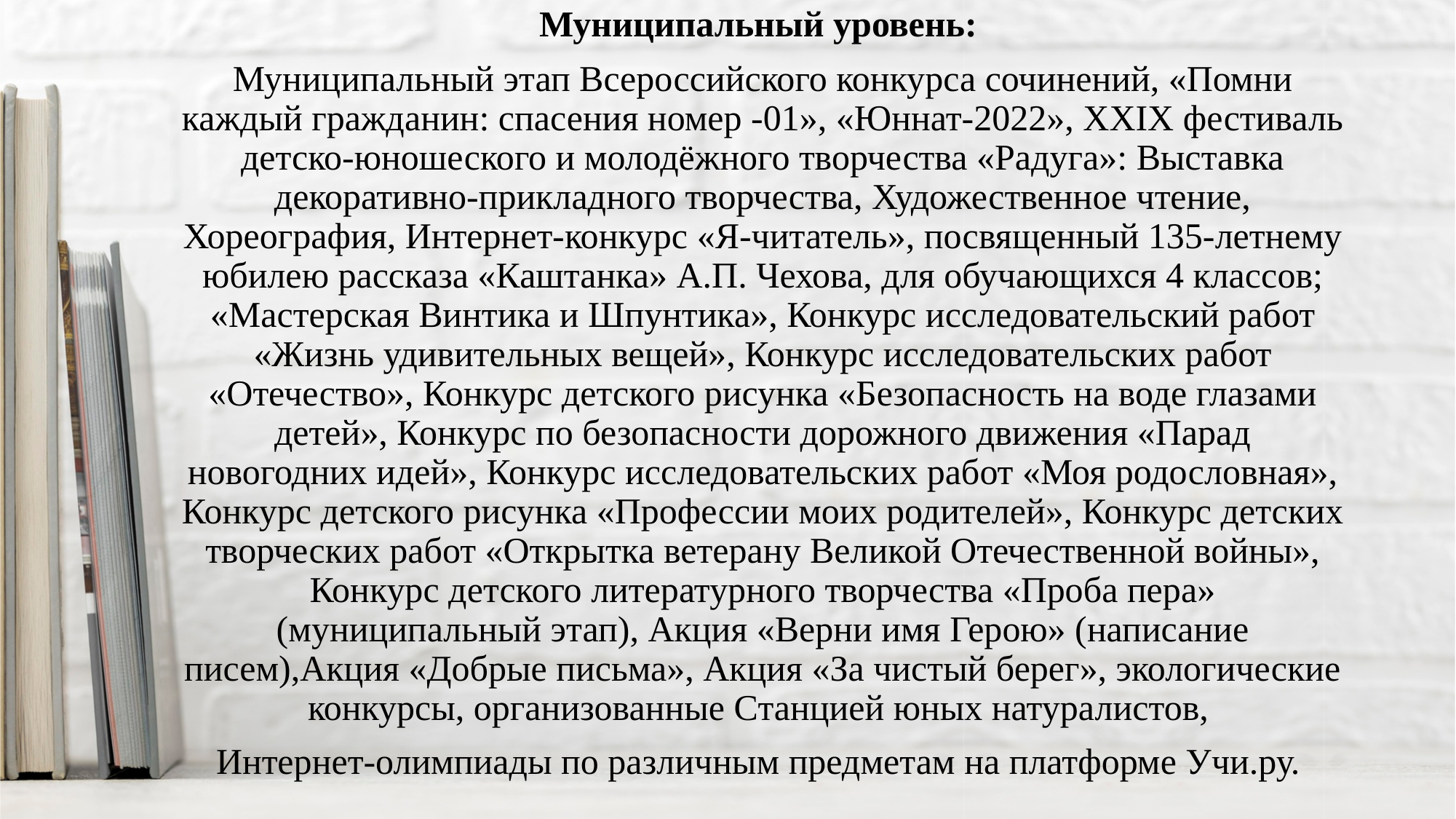

Муниципальный уровень:
Муниципальный этап Всероссийского конкурса сочинений, «Помни каждый гражданин: спасения номер -01», «Юннат-2022», ХХIХ фестиваль детско-юношеского и молодёжного творчества «Радуга»: Выставка декоративно-прикладного творчества, Художественное чтение, Хореография, Интернет-конкурс «Я-читатель», посвященный 135-летнему юбилею рассказа «Каштанка» А.П. Чехова, для обучающихся 4 классов; «Мастерская Винтика и Шпунтика», Конкурс исследовательский работ «Жизнь удивительных вещей», Конкурс исследовательских работ «Отечество», Конкурс детского рисунка «Безопасность на воде глазами детей», Конкурс по безопасности дорожного движения «Парад новогодних идей», Конкурс исследовательских работ «Моя родословная», Конкурс детского рисунка «Профессии моих родителей», Конкурс детских творческих работ «Открытка ветерану Великой Отечественной войны», Конкурс детского литературного творчества «Проба пера» (муниципальный этап), Акция «Верни имя Герою» (написание писем),Акция «Добрые письма», Акция «За чистый берег», экологические конкурсы, организованные Станцией юных натуралистов,
Интернет-олимпиады по различным предметам на платформе Учи.ру.